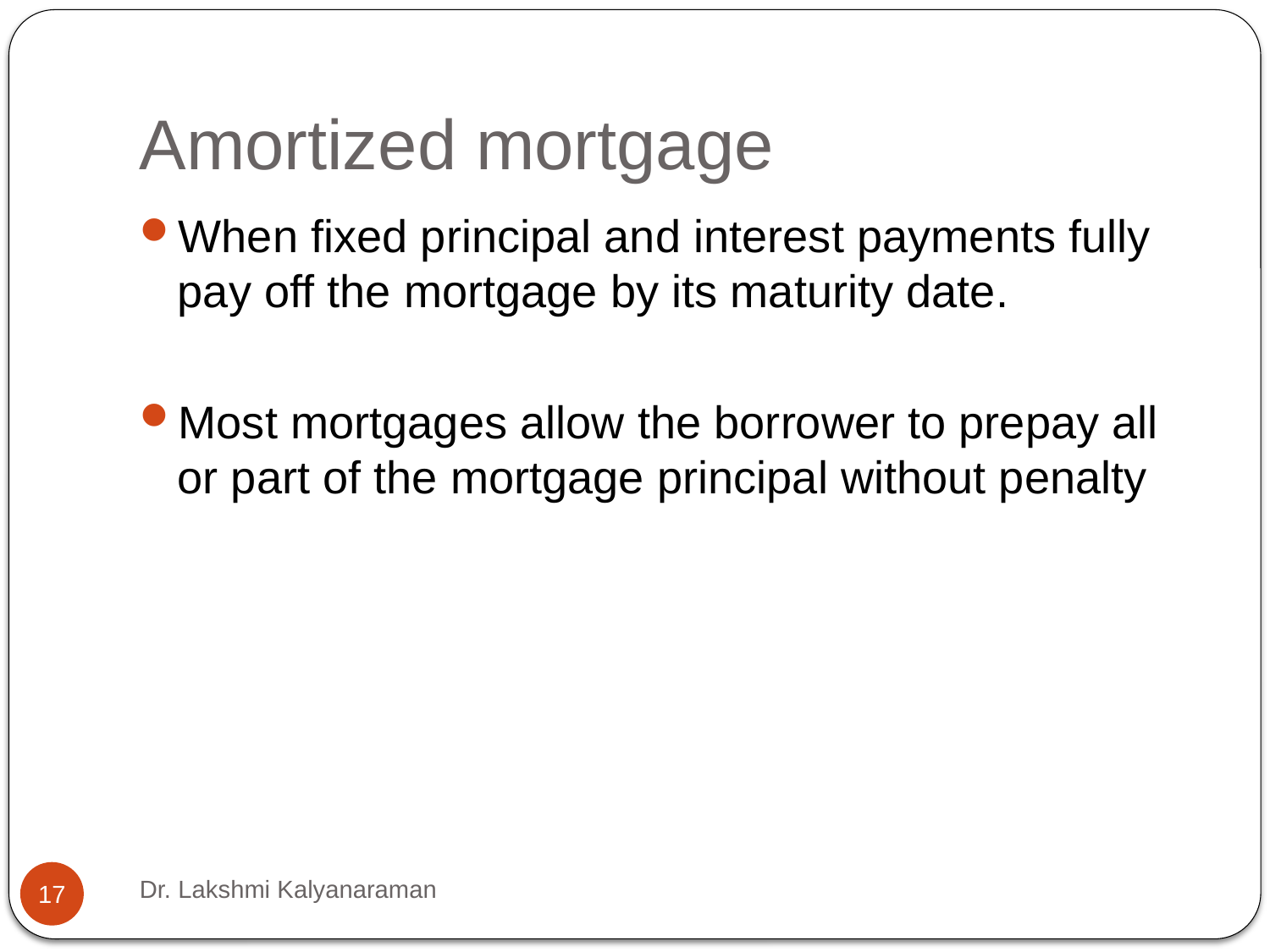

# Amortized mortgage
When fixed principal and interest payments fully pay off the mortgage by its maturity date.

Most mortgages allow the borrower to prepay all or part of the mortgage principal without penalty
Dr. Lakshmi Kalyanaraman
17